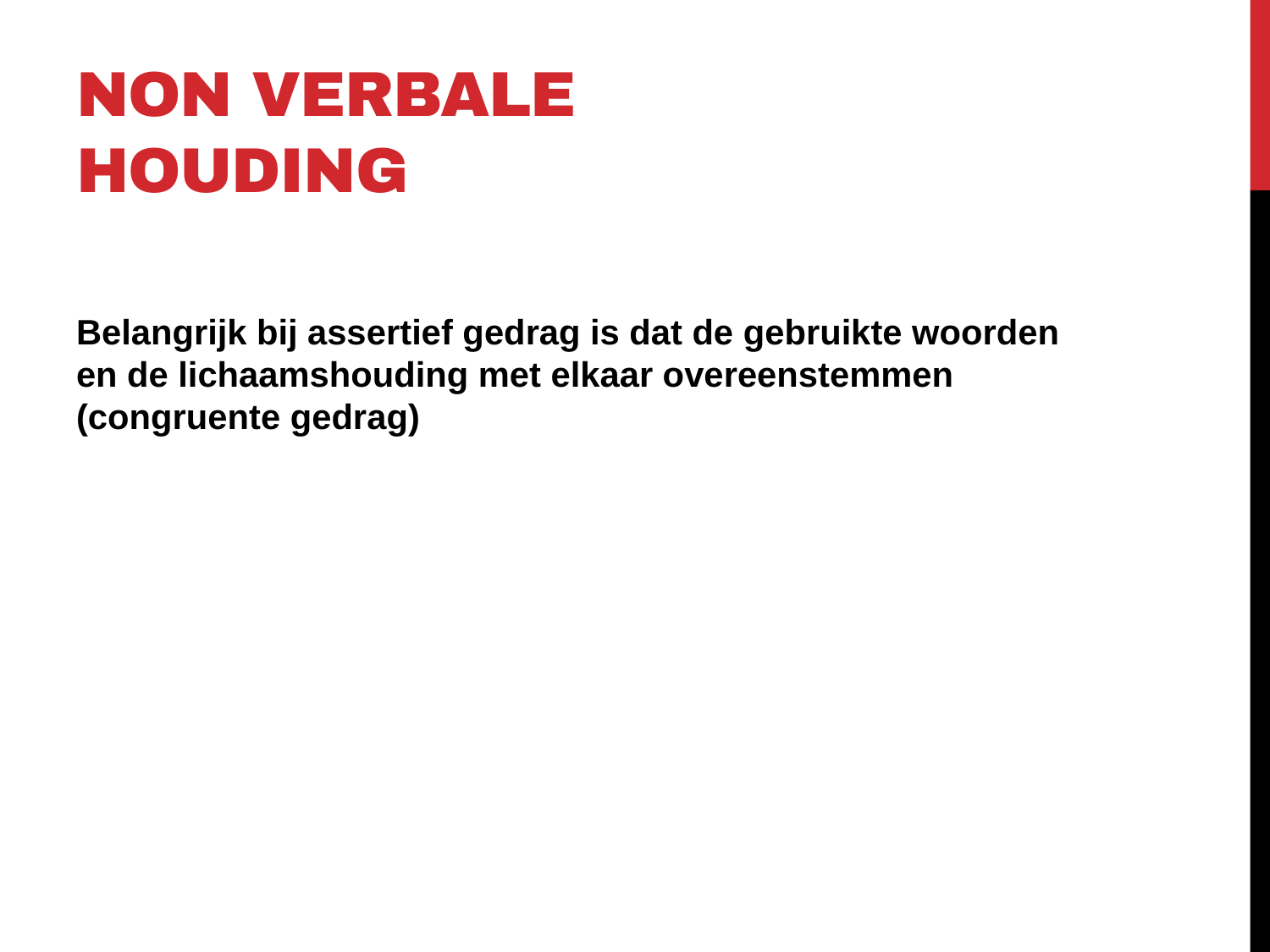

# Non verbale houding

Belangrijk bij assertief gedrag is dat de gebruikte woorden en de lichaamshouding met elkaar overeenstemmen (congruente gedrag)